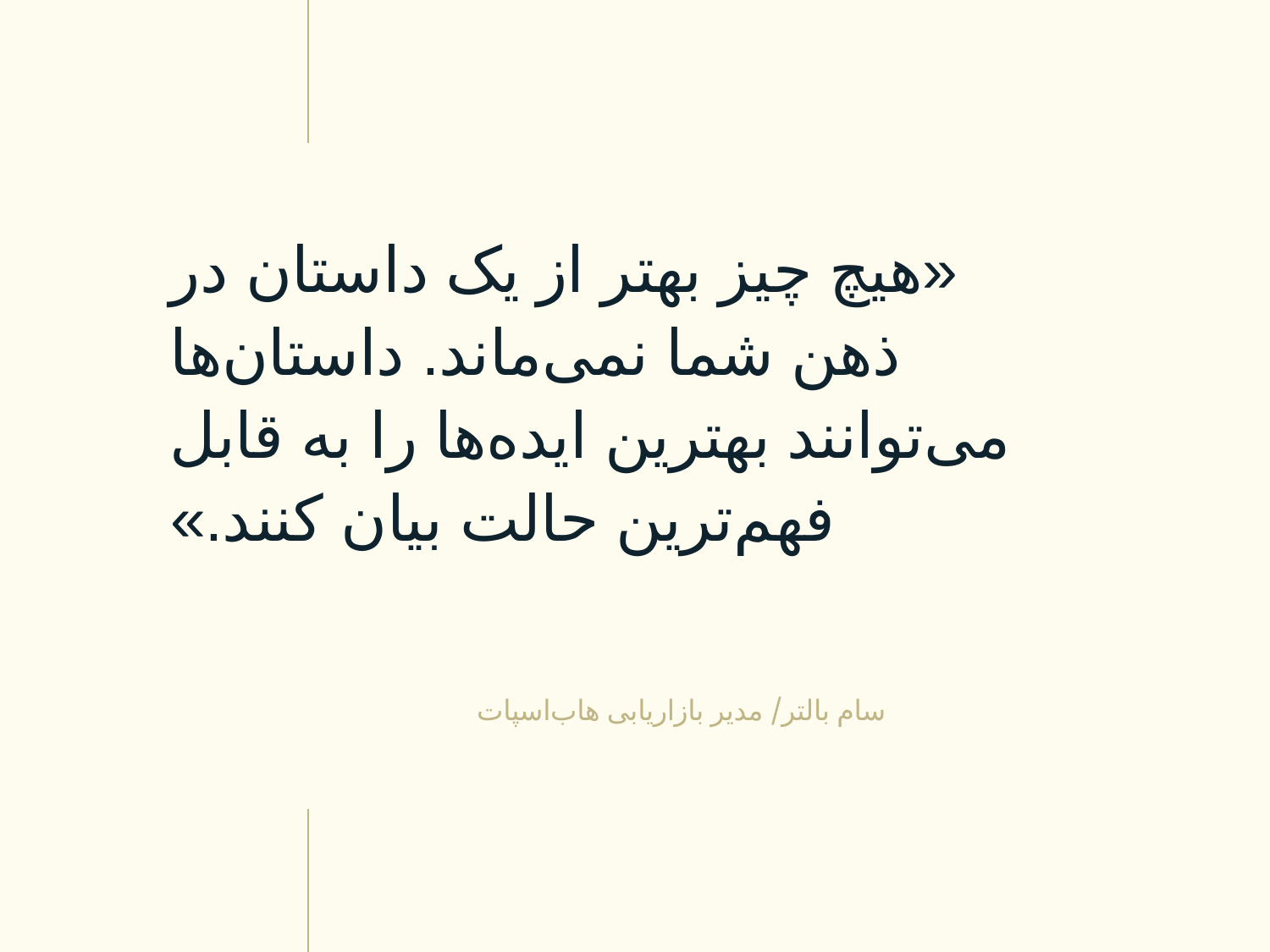

# «هیچ چیز بهتر از یک داستان در ذهن شما نمی‌ماند. داستان‌ها می‌توانند بهترین ایده‌ها را به قابل فهم‌ترین حالت بیان کنند.»
سام بالتر/ مدیر بازاریابی هاب‌اسپات